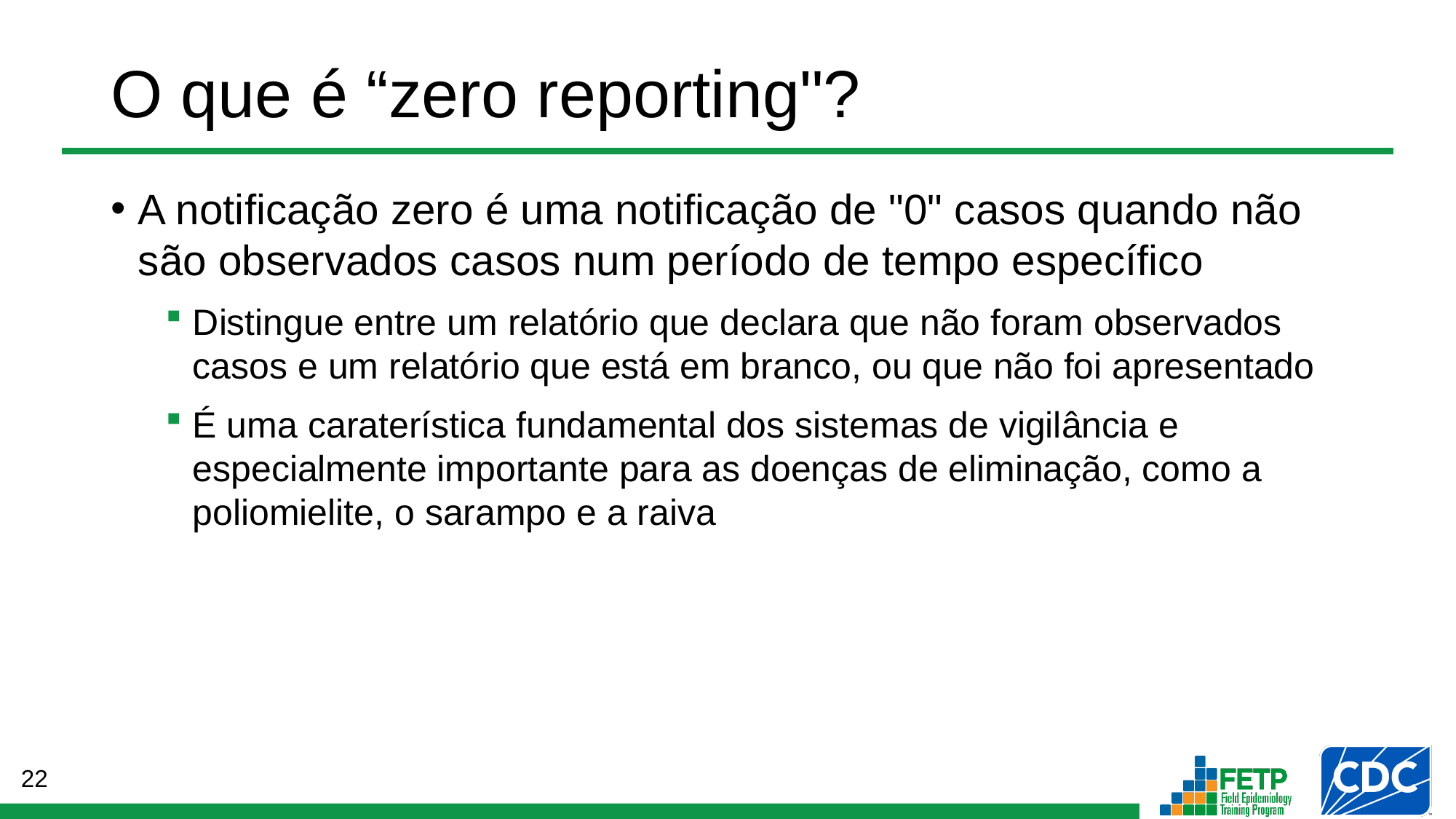

# O que é “zero reporting"?
A notificação zero é uma notificação de "0" casos quando não são observados casos num período de tempo específico
Distingue entre um relatório que declara que não foram observados casos e um relatório que está em branco, ou que não foi apresentado
É uma caraterística fundamental dos sistemas de vigilância e especialmente importante para as doenças de eliminação, como a poliomielite, o sarampo e a raiva